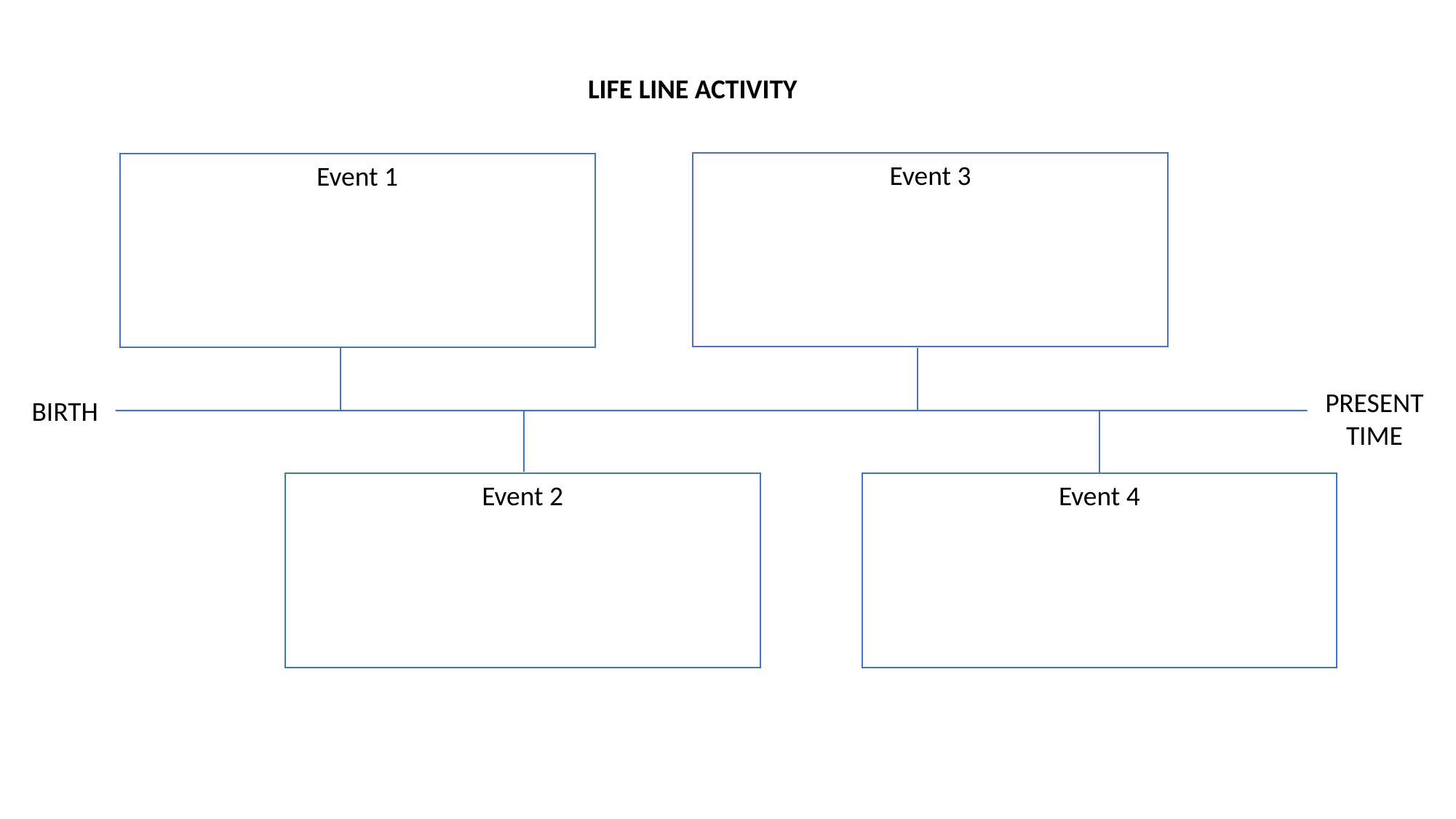

LIFE LINE ACTIVITY
Event 3
Event 1
PRESENT TIME
BIRTH
Event 2
Event 4